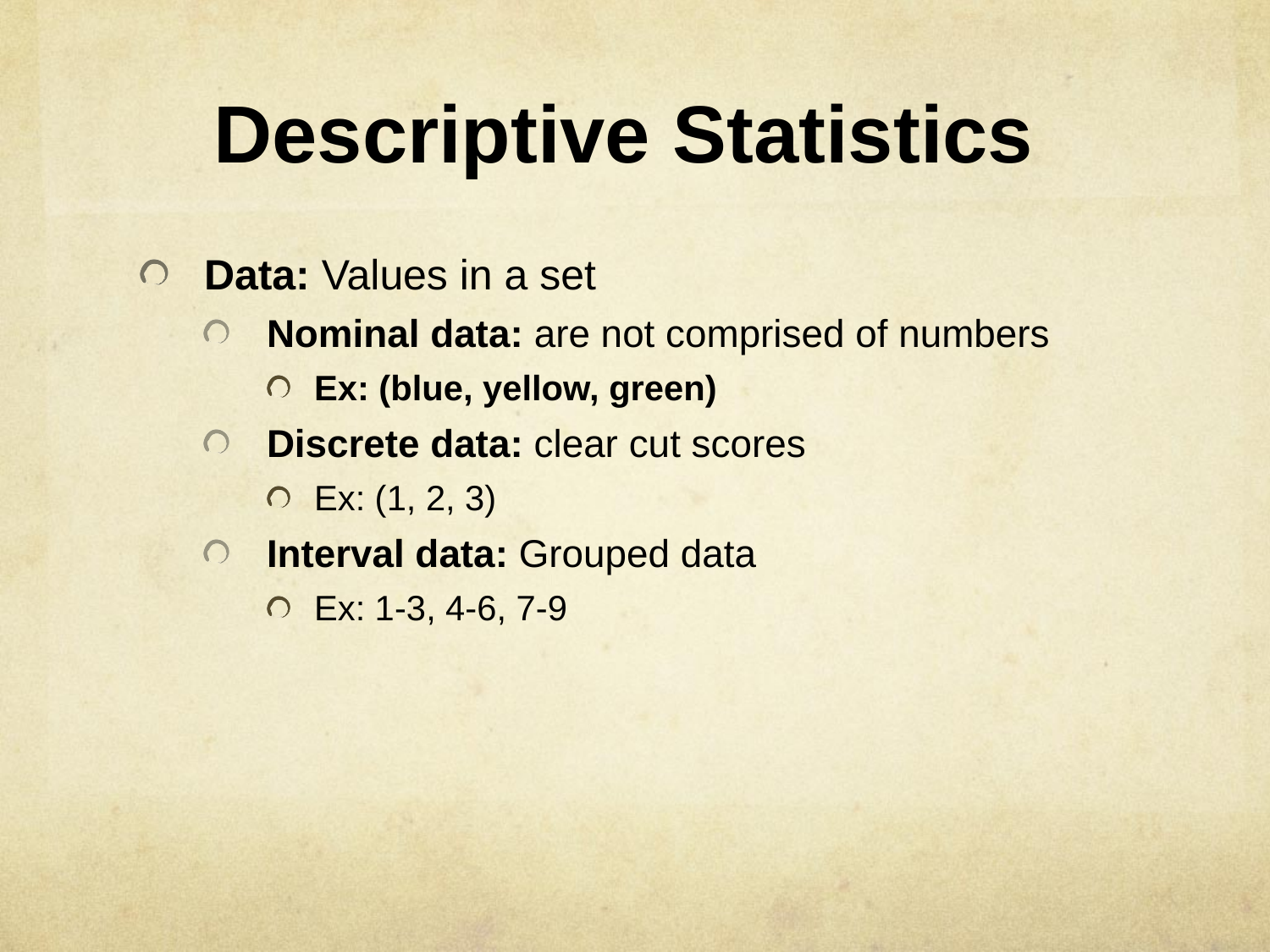

# Descriptive Statistics
Data: Values in a set
Nominal data: are not comprised of numbers
Ex: (blue, yellow, green)
Discrete data: clear cut scores
Ex: (1, 2, 3)
Interval data: Grouped data
Ex: 1-3, 4-6, 7-9